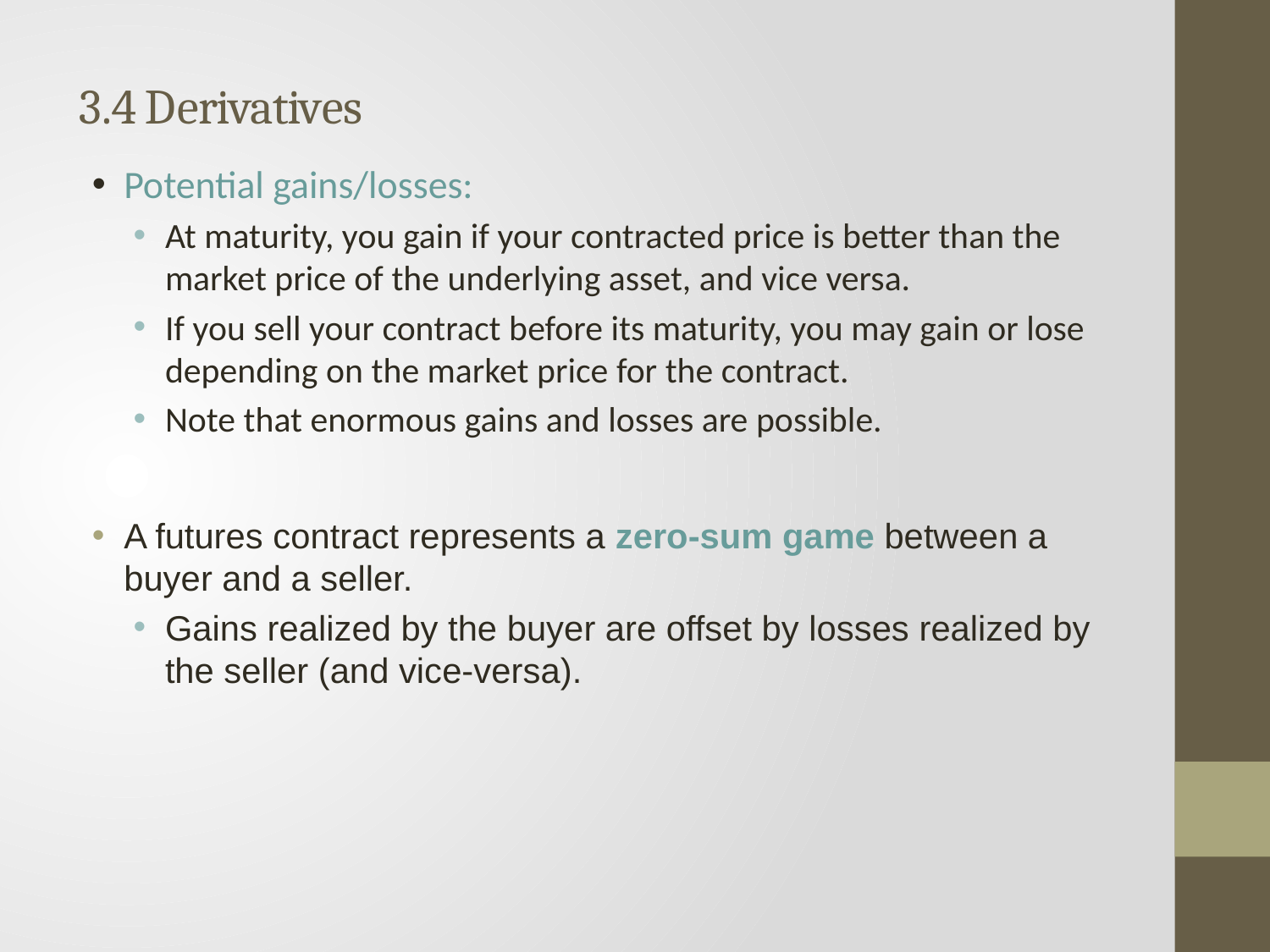

# 3.4 Derivatives
Potential gains/losses:
At maturity, you gain if your contracted price is better than the market price of the underlying asset, and vice versa.
If you sell your contract before its maturity, you may gain or lose depending on the market price for the contract.
Note that enormous gains and losses are possible.

A futures contract represents a zero-sum game between a buyer and a seller.
Gains realized by the buyer are offset by losses realized by the seller (and vice-versa).